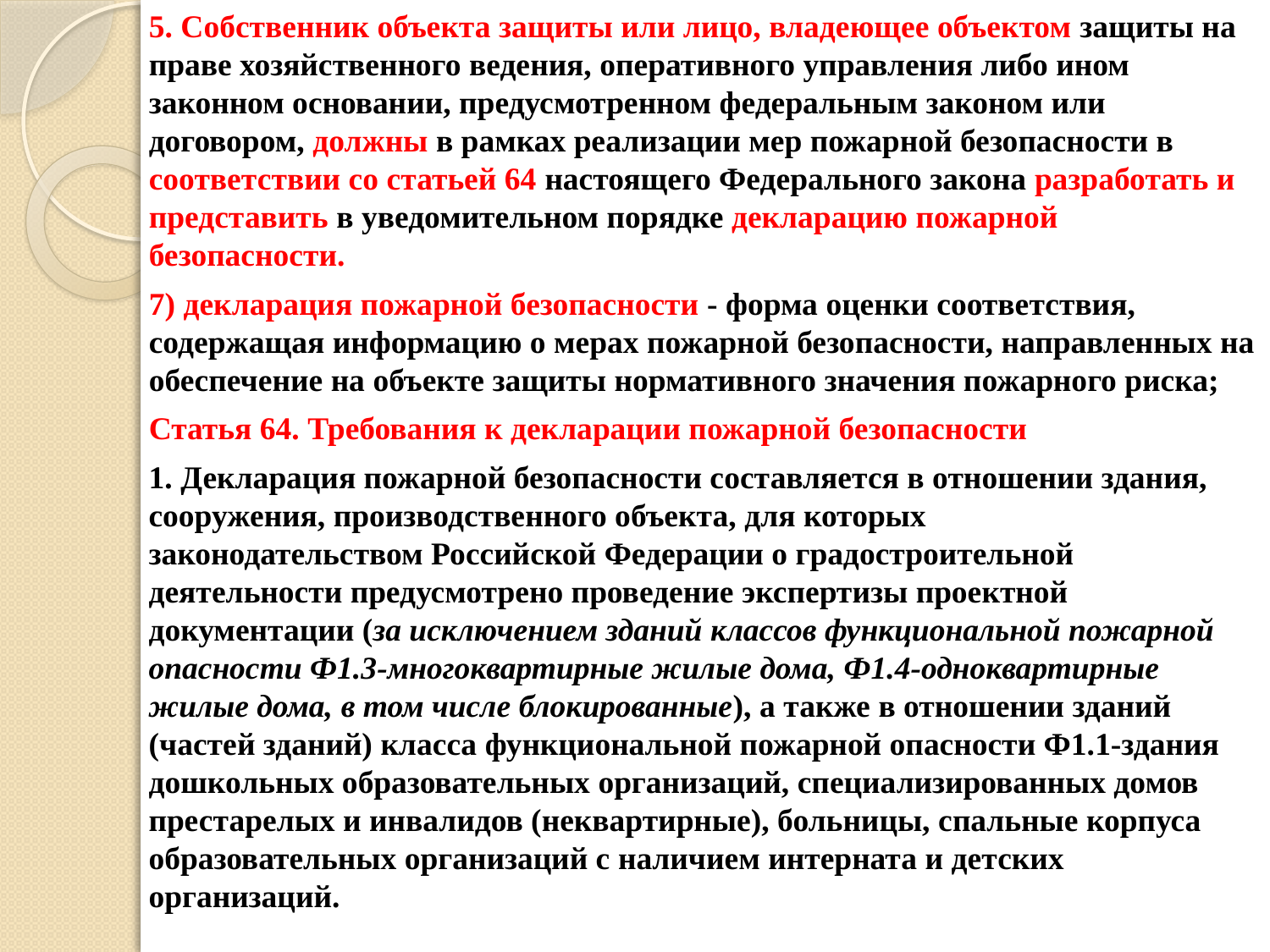

5. Собственник объекта защиты или лицо, владеющее объектом защиты на праве хозяйственного ведения, оперативного управления либо ином законном основании, предусмотренном федеральным законом или договором, должны в рамках реализации мер пожарной безопасности в соответствии со статьей 64 настоящего Федерального закона разработать и представить в уведомительном порядке декларацию пожарной безопасности.
7) декларация пожарной безопасности - форма оценки соответствия, содержащая информацию о мерах пожарной безопасности, направленных на обеспечение на объекте защиты нормативного значения пожарного риска;
Статья 64. Требования к декларации пожарной безопасности
1. Декларация пожарной безопасности составляется в отношении здания, сооружения, производственного объекта, для которых законодательством Российской Федерации о градостроительной деятельности предусмотрено проведение экспертизы проектной документации (за исключением зданий классов функциональной пожарной опасности Ф1.3-многоквартирные жилые дома, Ф1.4-одноквартирные жилые дома, в том числе блокированные), а также в отношении зданий (частей зданий) класса функциональной пожарной опасности Ф1.1-здания дошкольных образовательных организаций, специализированных домов престарелых и инвалидов (неквартирные), больницы, спальные корпуса образовательных организаций с наличием интерната и детских организаций.